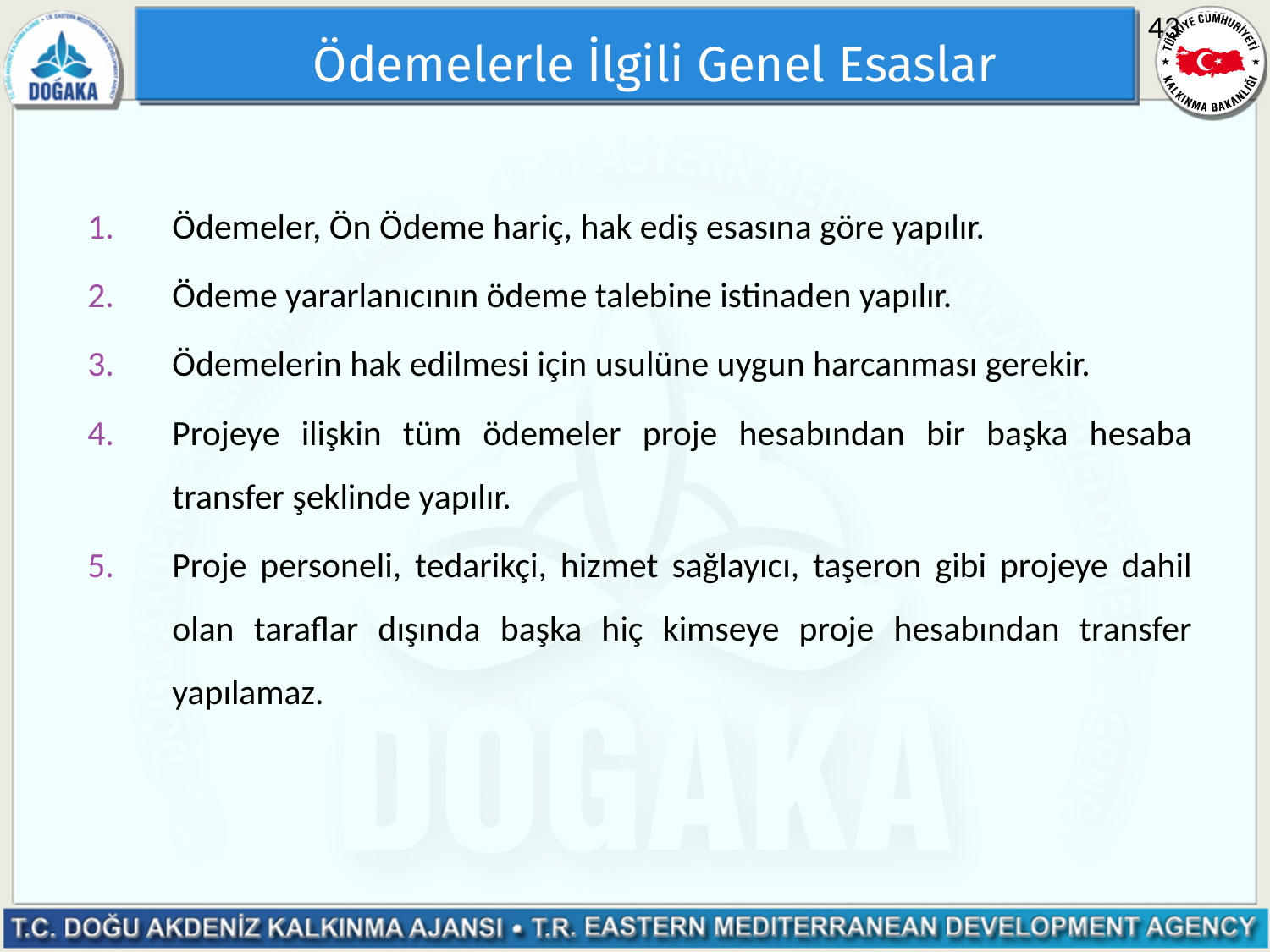

43
# Ödemelerle İlgili Genel Esaslar
Ödemeler, Ön Ödeme hariç, hak ediş esasına göre yapılır.
Ödeme yararlanıcının ödeme talebine istinaden yapılır.
Ödemelerin hak edilmesi için usulüne uygun harcanması gerekir.
Projeye ilişkin tüm ödemeler proje hesabından bir başka hesaba transfer şeklinde yapılır.
Proje personeli, tedarikçi, hizmet sağlayıcı, taşeron gibi projeye dahil olan taraflar dışında başka hiç kimseye proje hesabından transfer yapılamaz.